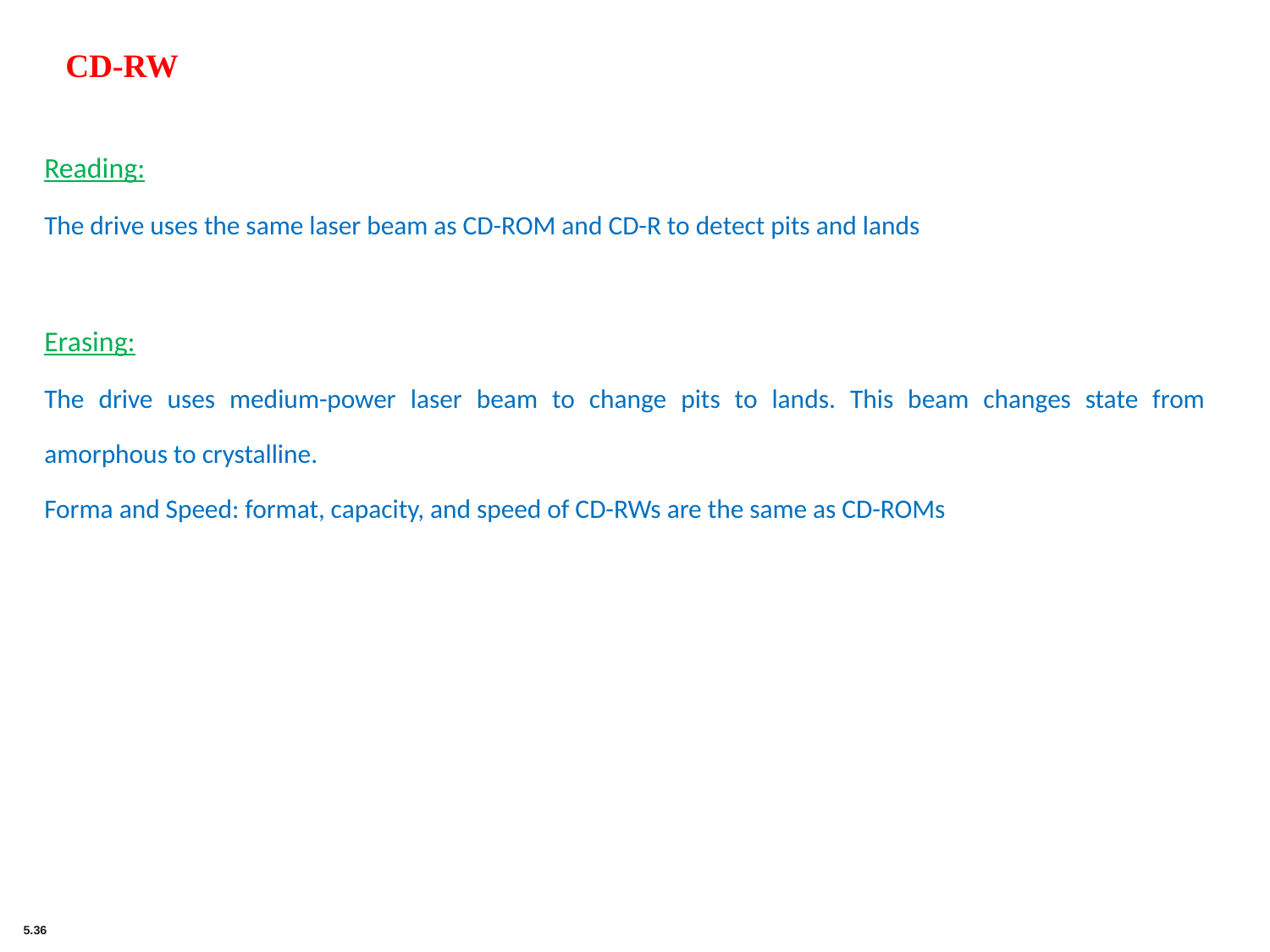

CD-RW
Reading:
The drive uses the same laser beam as CD-ROM and CD-R to detect pits and lands

Erasing:
The drive uses medium-power laser beam to change pits to lands. This beam changes state from amorphous to crystalline.
Forma and Speed: format, capacity, and speed of CD-RWs are the same as CD-ROMs

5.36